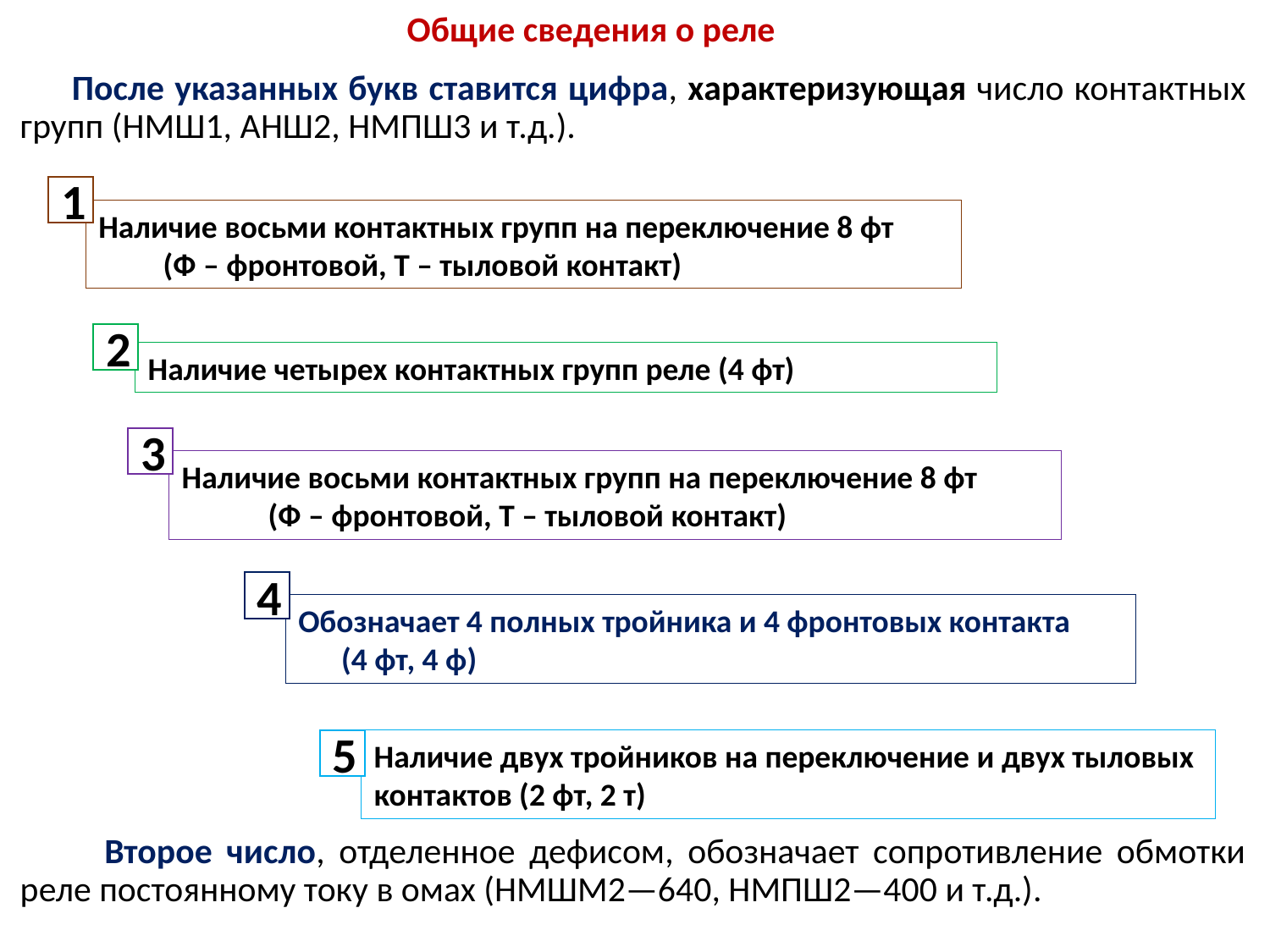

# Общие сведения о реле
     После указанных букв ставится цифра, характеризующая число контактных групп (НМШ1, АНШ2, НМПШ3 и т.д.).

      Второе число, отделенное дефисом, обозначает сопротивление обмотки реле постоянному току в омах (НМШМ2—640, НМПШ2—400 и т.д.).
1
Наличие восьми контактных групп на переключение 8 фт
         (Ф – фронтовой, Т – тыловой контакт)
2
Наличие четырех контактных групп реле (4 фт)
3
Наличие восьми контактных групп на переключение 8 фт
            (Ф – фронтовой, Т – тыловой контакт)
4
Обозначает 4 полных тройника и 4 фронтовых контакта
      (4 фт, 4 ф)
5
Наличие двух тройников на переключение и двух тыловых контактов (2 фт, 2 т)